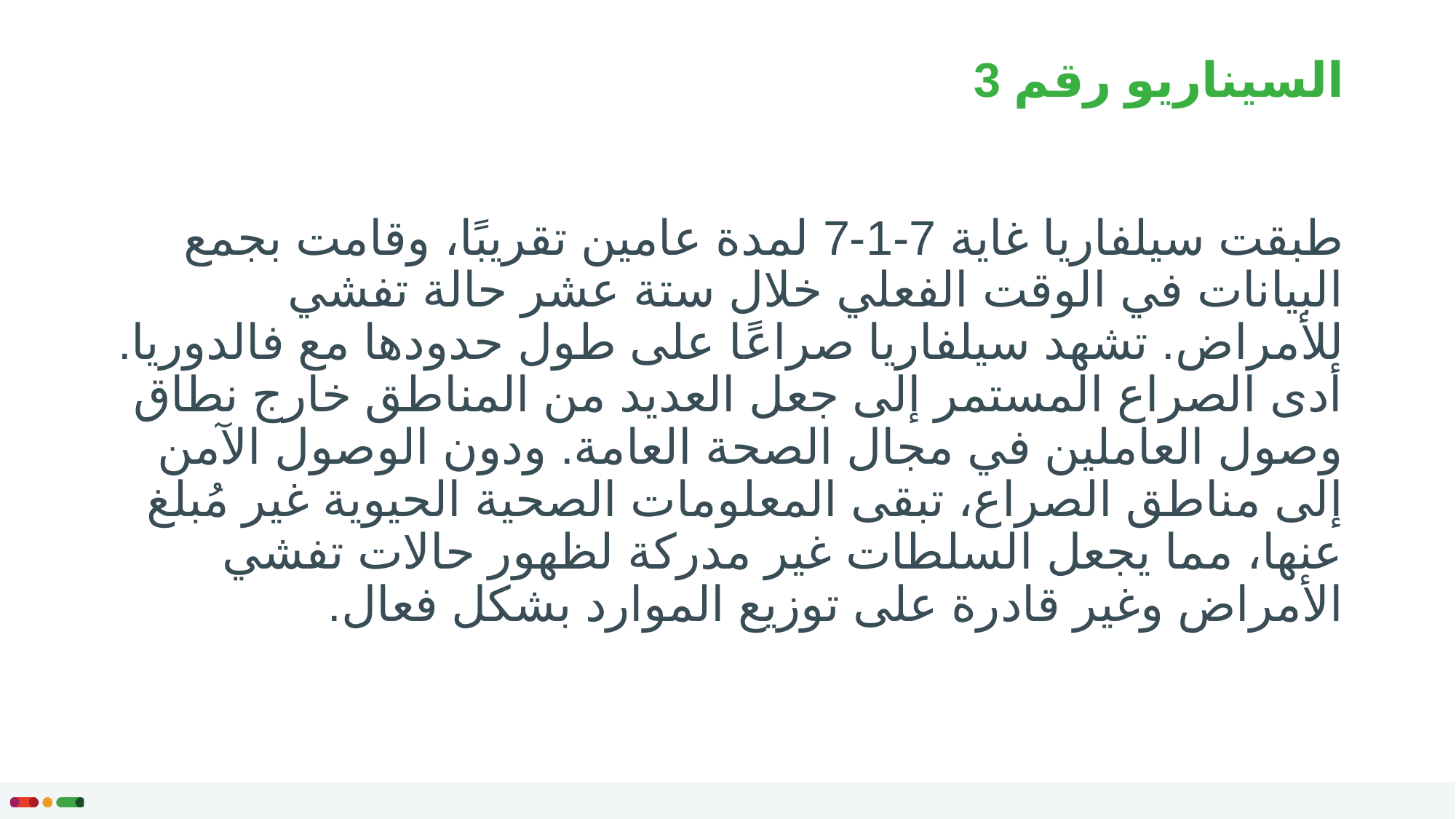

# السيناريو رقم 3
طبقت سيلفاريا غاية 7-1-7 لمدة عامين تقريبًا، وقامت بجمع البيانات في الوقت الفعلي خلال ستة عشر حالة تفشي للأمراض. تشهد سيلفاريا صراعًا على طول حدودها مع فالدوريا. أدى الصراع المستمر إلى جعل العديد من المناطق خارج نطاق وصول العاملين في مجال الصحة العامة. ودون الوصول الآمن إلى مناطق الصراع، تبقى المعلومات الصحية الحيوية غير مُبلغ عنها، مما يجعل السلطات غير مدركة لظهور حالات تفشي الأمراض وغير قادرة على توزيع الموارد بشكل فعال.